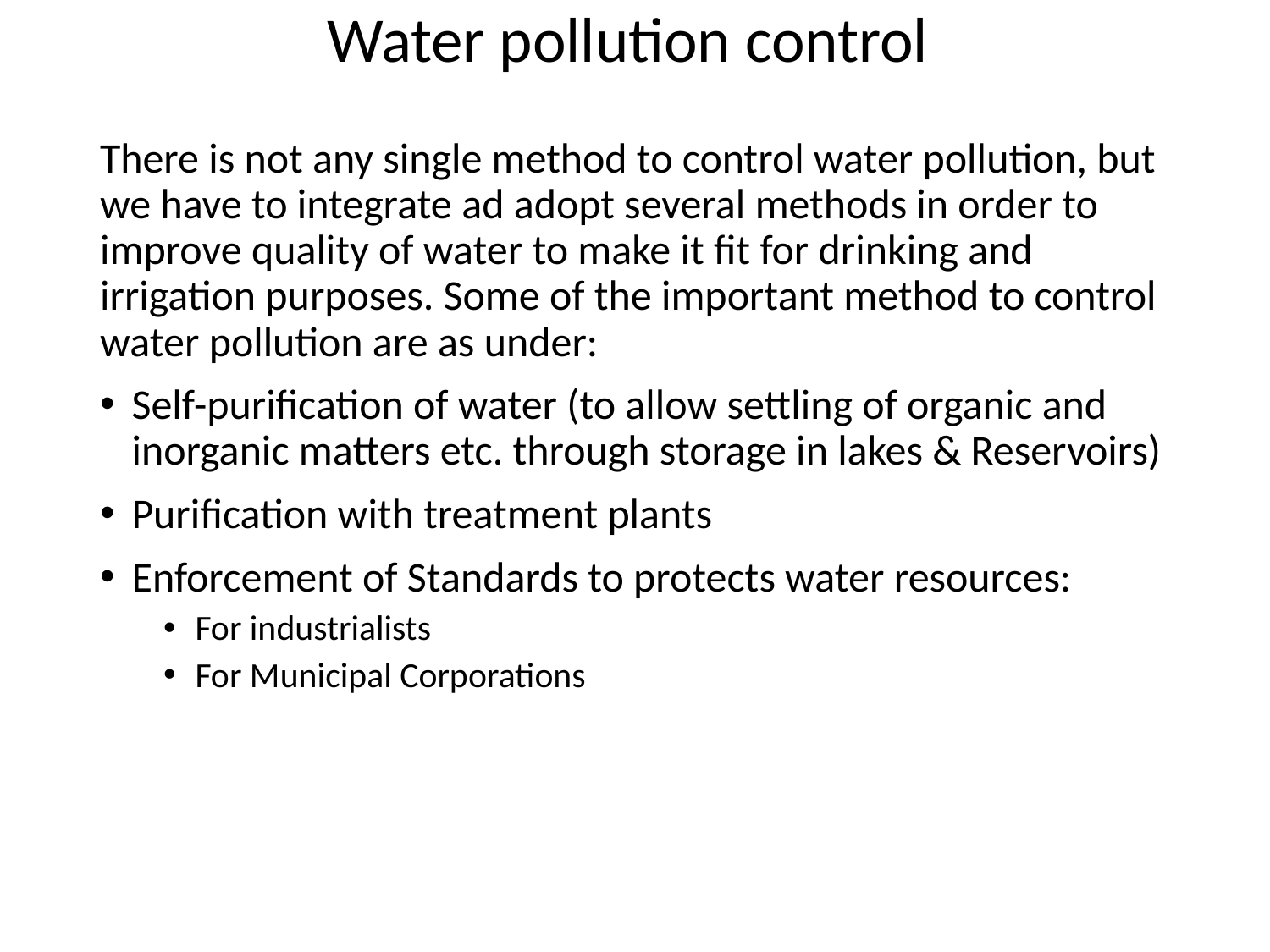

Water pollution control
There is not any single method to control water pollution, but we have to integrate ad adopt several methods in order to improve quality of water to make it fit for drinking and irrigation purposes. Some of the important method to control water pollution are as under:
Self-purification of water (to allow settling of organic and inorganic matters etc. through storage in lakes & Reservoirs)
Purification with treatment plants
Enforcement of Standards to protects water resources:
For industrialists
For Municipal Corporations